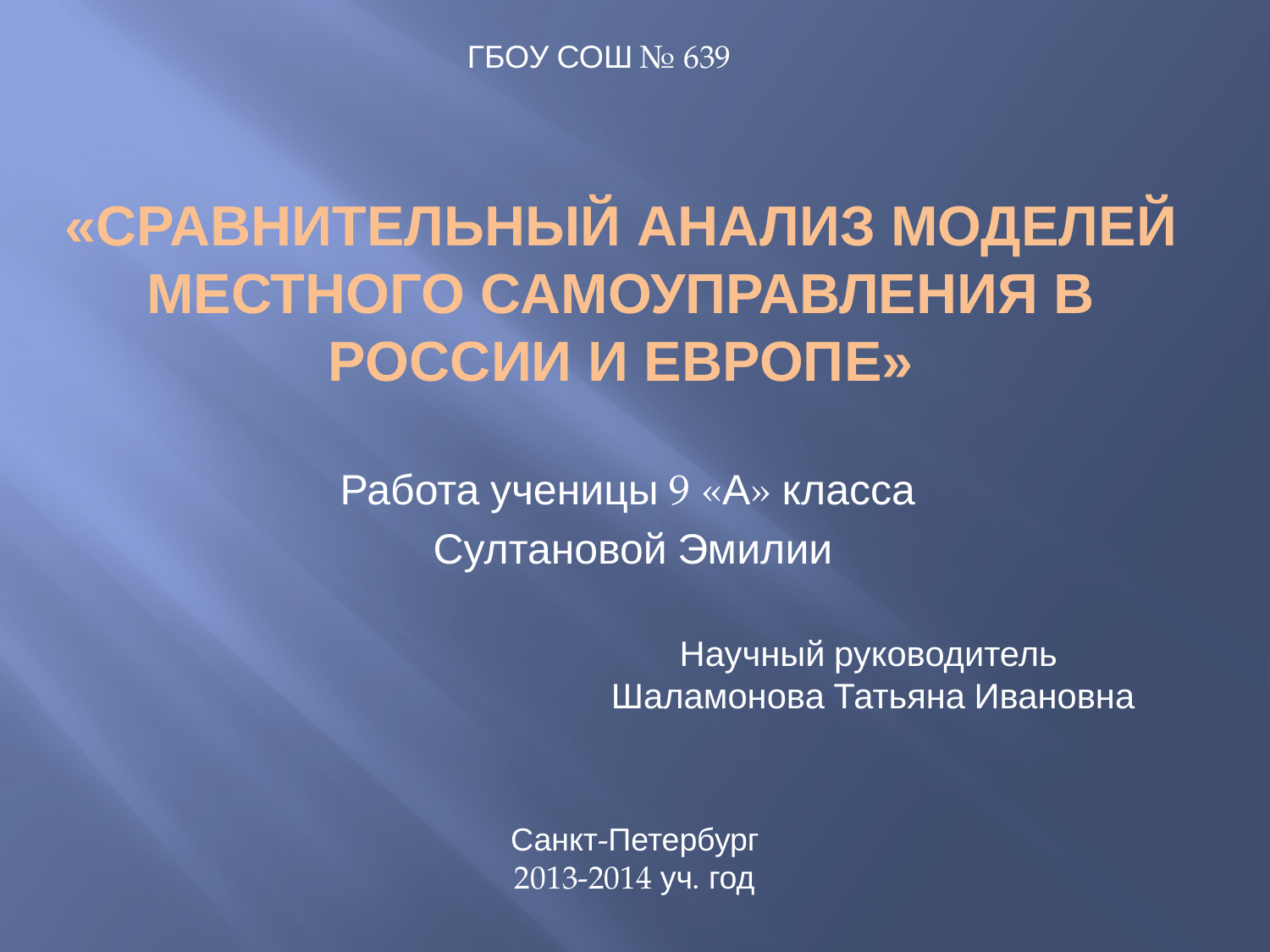

ГБОУ СОШ № 639
# «Сравнительный анализ моделей местного самоуправления в России и Европе»
Работа ученицы 9 «А» класса
Султановой Эмилии
Научный руководитель
Шаламонова Татьяна Ивановна
Санкт-Петербург
2013-2014 уч. год